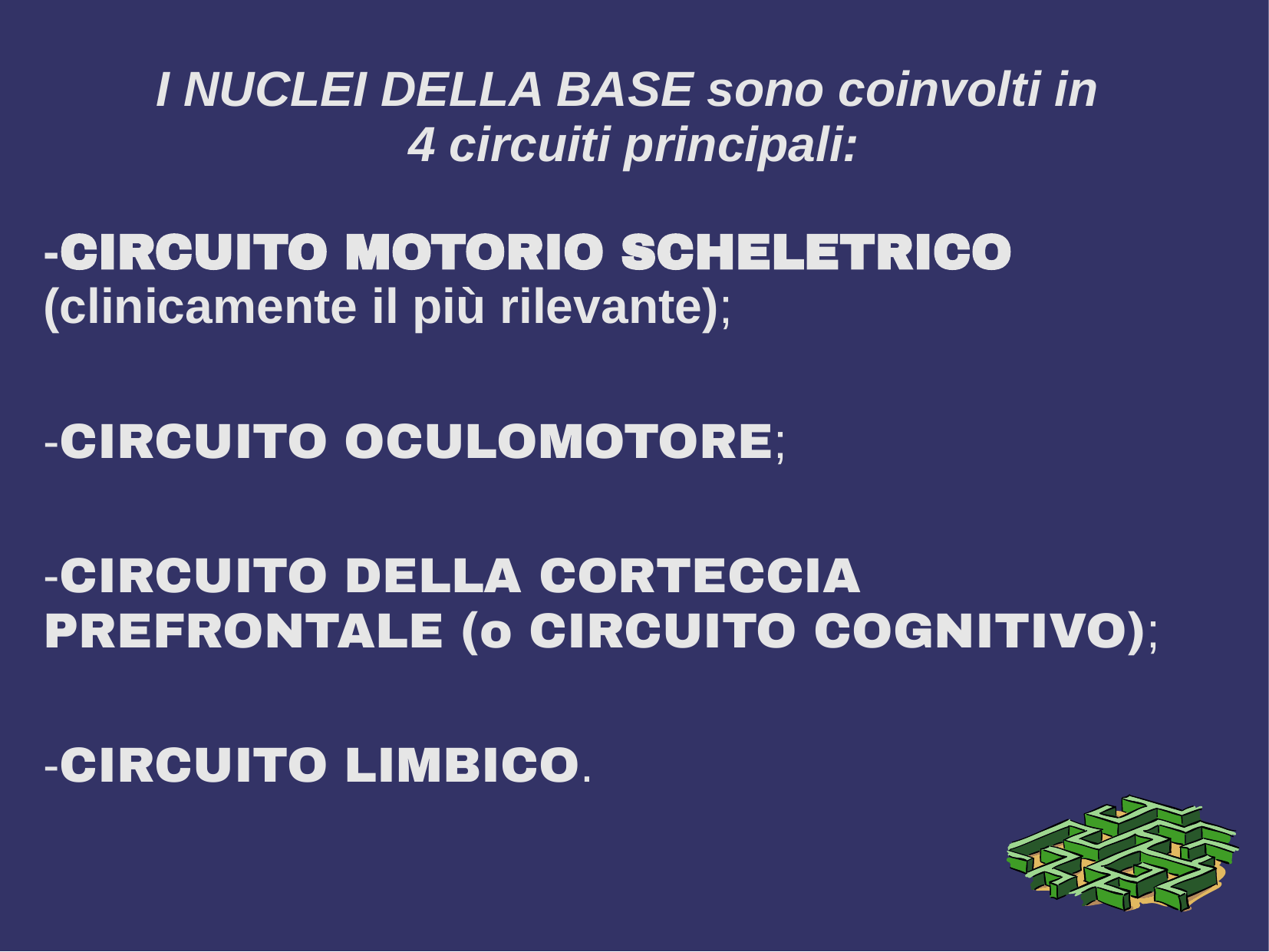

I NUCLEI DELLA BASE sono coinvolti in
4 circuiti principali:
	-CIRCUITO MOTORIO SCHELETRICO (clinicamente il più rilevante);

	-CIRCUITO OCULOMOTORE;

	-CIRCUITO DELLA CORTECCIA PREFRONTALE (o CIRCUITO COGNITIVO);

	-CIRCUITO LIMBICO.